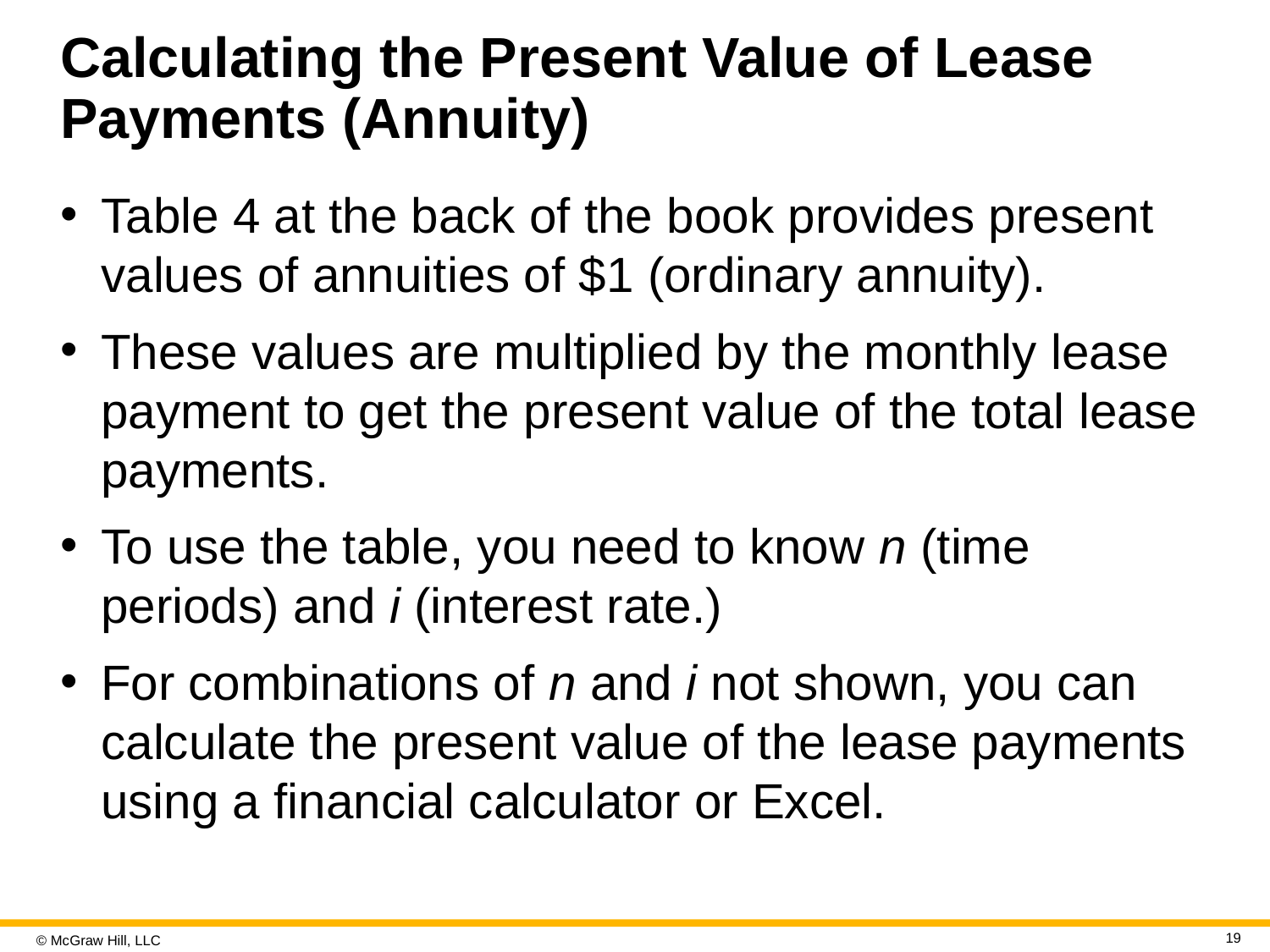

# Calculating the Present Value of Lease Payments (Annuity)
Table 4 at the back of the book provides present values of annuities of $1 (ordinary annuity).
These values are multiplied by the monthly lease payment to get the present value of the total lease payments.
To use the table, you need to know n (time periods) and i (interest rate.)
For combinations of n and i not shown, you can calculate the present value of the lease payments using a financial calculator or Excel.
19